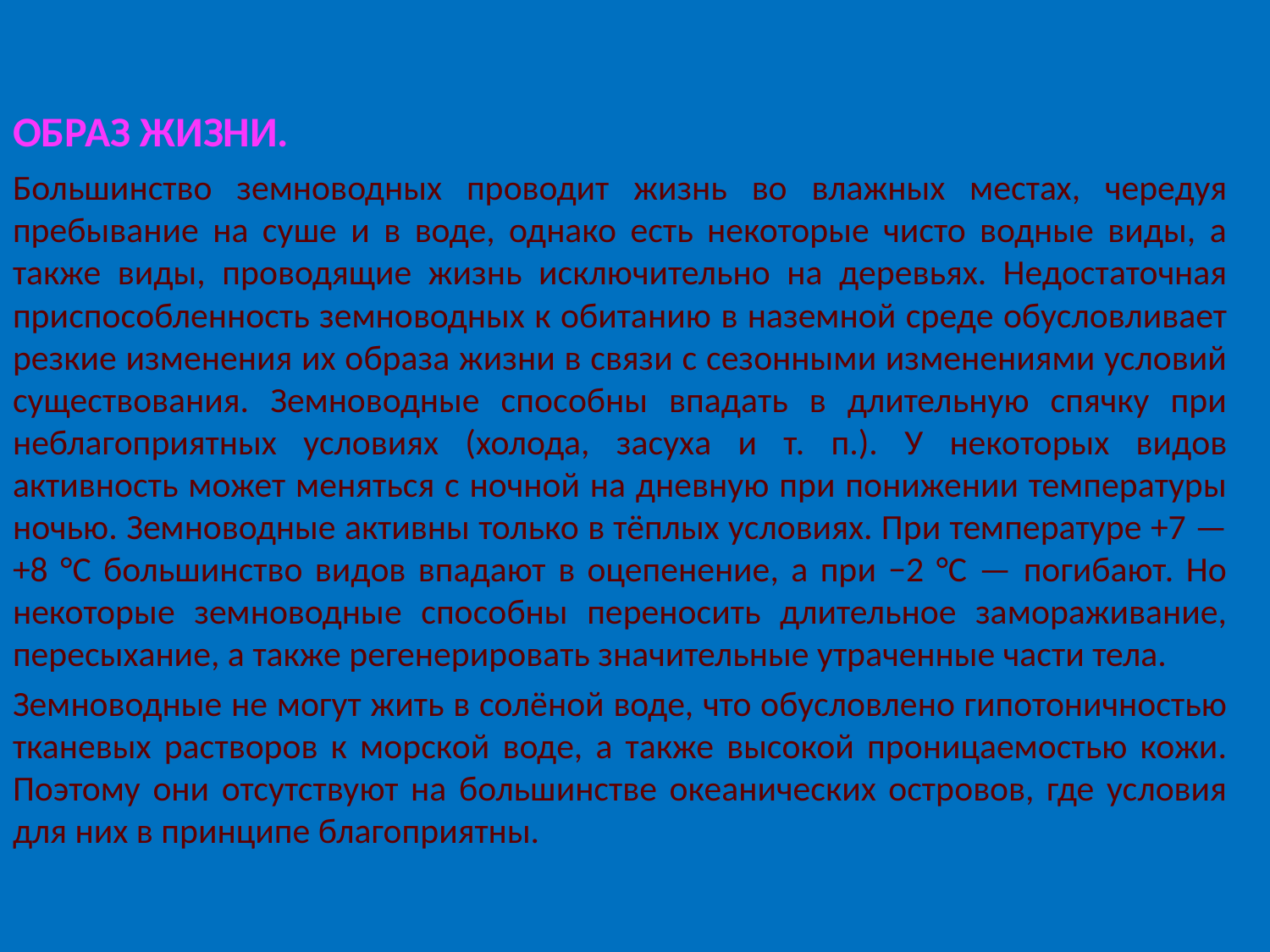

# Образ жизни.
Большинство земноводных проводит жизнь во влажных местах, чередуя пребывание на суше и в воде, однако есть некоторые чисто водные виды, а также виды, проводящие жизнь исключительно на деревьях. Недостаточная приспособленность земноводных к обитанию в наземной среде обусловливает резкие изменения их образа жизни в связи с сезонными изменениями условий существования. Земноводные способны впадать в длительную спячку при неблагоприятных условиях (холода, засуха и т. п.). У некоторых видов активность может меняться с ночной на дневную при понижении температуры ночью. Земноводные активны только в тёплых условиях. При температуре +7 — +8 °C большинство видов впадают в оцепенение, а при −2 °C — погибают. Но некоторые земноводные способны переносить длительное замораживание, пересыхание, а также регенерировать значительные утраченные части тела.
Земноводные не могут жить в солёной воде, что обусловлено гипотоничностью тканевых растворов к морской воде, а также высокой проницаемостью кожи. Поэтому они отсутствуют на большинстве океанических островов, где условия для них в принципе благоприятны.